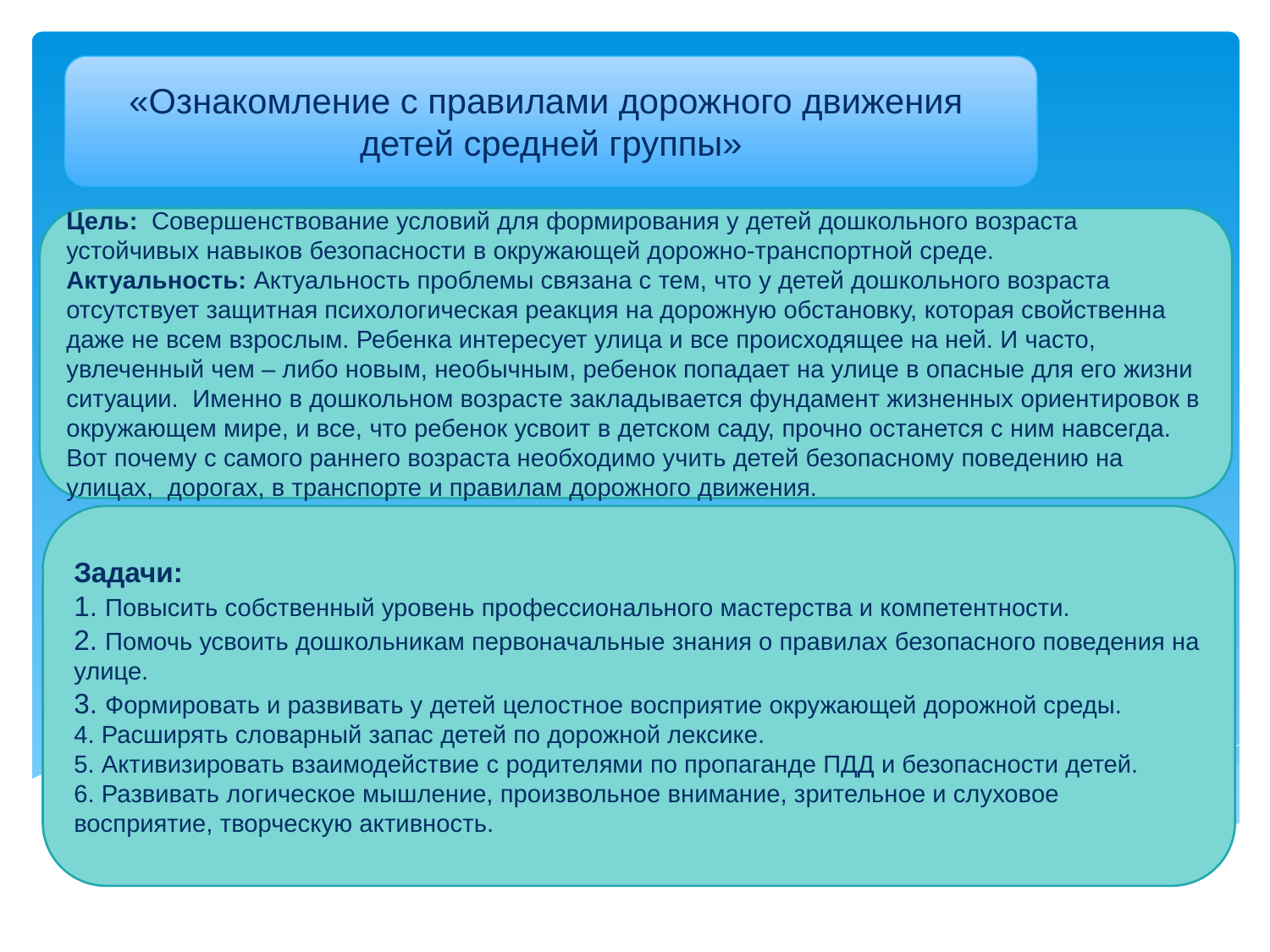

«Ознакомление с правилами дорожного движения
детей средней группы»
Цель:  Совершенствование условий для формирования у детей дошкольного возраста устойчивых навыков безопасности в окружающей дорожно-транспортной среде.
Актуальность: Актуальность проблемы связана с тем, что у детей дошкольного возраста отсутствует защитная психологическая реакция на дорожную обстановку, которая свойственна даже не всем взрослым. Ребенка интересует улица и все происходящее на ней. И часто, увлеченный чем – либо новым, необычным, ребенок попадает на улице в опасные для его жизни ситуации.  Именно в дошкольном возрасте закладывается фундамент жизненных ориентировок в окружающем мире, и все, что ребенок усвоит в детском саду, прочно останется с ним навсегда. Вот почему с самого раннего возраста необходимо учить детей безопасному поведению на улицах,  дорогах, в транспорте и правилам дорожного движения.
#

Задачи:
1. Повысить собственный уровень профессионального мастерства и компетентности.
2. Помочь усвоить дошкольникам первоначальные знания о правилах безопасного поведения на улице.
3. Формировать и развивать у детей целостное восприятие окружающей дорожной среды.
4. Расширять словарный запас детей по дорожной лексике.
5. Активизировать взаимодействие с родителями по пропаганде ПДД и безопасности детей.
6. Развивать логическое мышление, произвольное внимание, зрительное и слуховое восприятие, творческую активность.